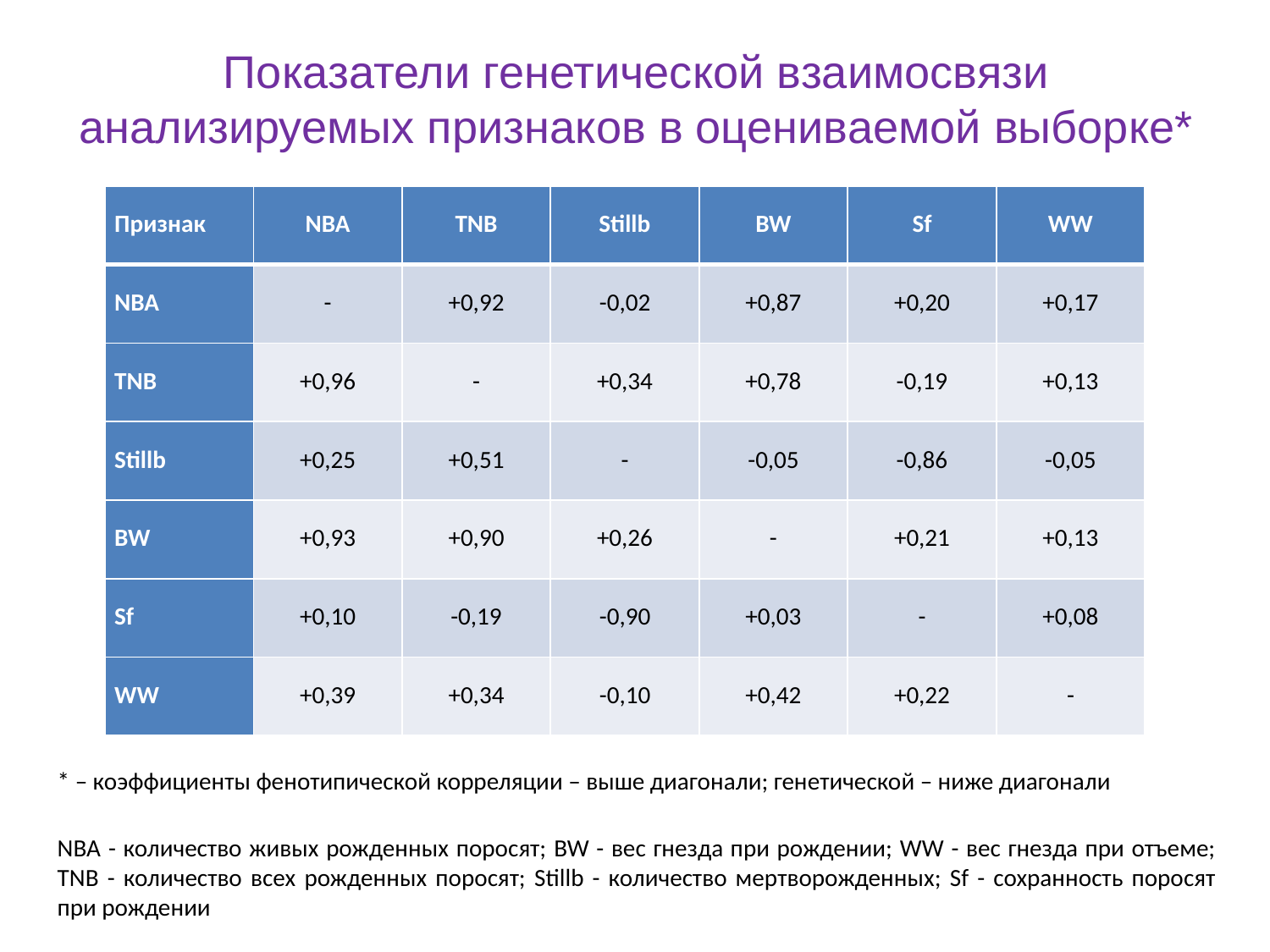

Показатели генетической взаимосвязи анализируемых признаков в оцениваемой выборке*
| Признак | NBA | TNB | Stillb | BW | Sf | WW |
| --- | --- | --- | --- | --- | --- | --- |
| NBA | - | +0,92 | -0,02 | +0,87 | +0,20 | +0,17 |
| TNB | +0,96 | - | +0,34 | +0,78 | -0,19 | +0,13 |
| Stillb | +0,25 | +0,51 | - | -0,05 | -0,86 | -0,05 |
| BW | +0,93 | +0,90 | +0,26 | - | +0,21 | +0,13 |
| Sf | +0,10 | -0,19 | -0,90 | +0,03 | - | +0,08 |
| WW | +0,39 | +0,34 | -0,10 | +0,42 | +0,22 | - |
* – коэффициенты фенотипической корреляции – выше диагонали; генетической – ниже диагонали
NBA - количество живых рожденных поросят; BW - вес гнезда при рождении; WW - вес гнезда при отъеме; TNB - количество всех рожденных поросят; Stillb - количество мертворожденных; Sf - сохранность поросят при рождении